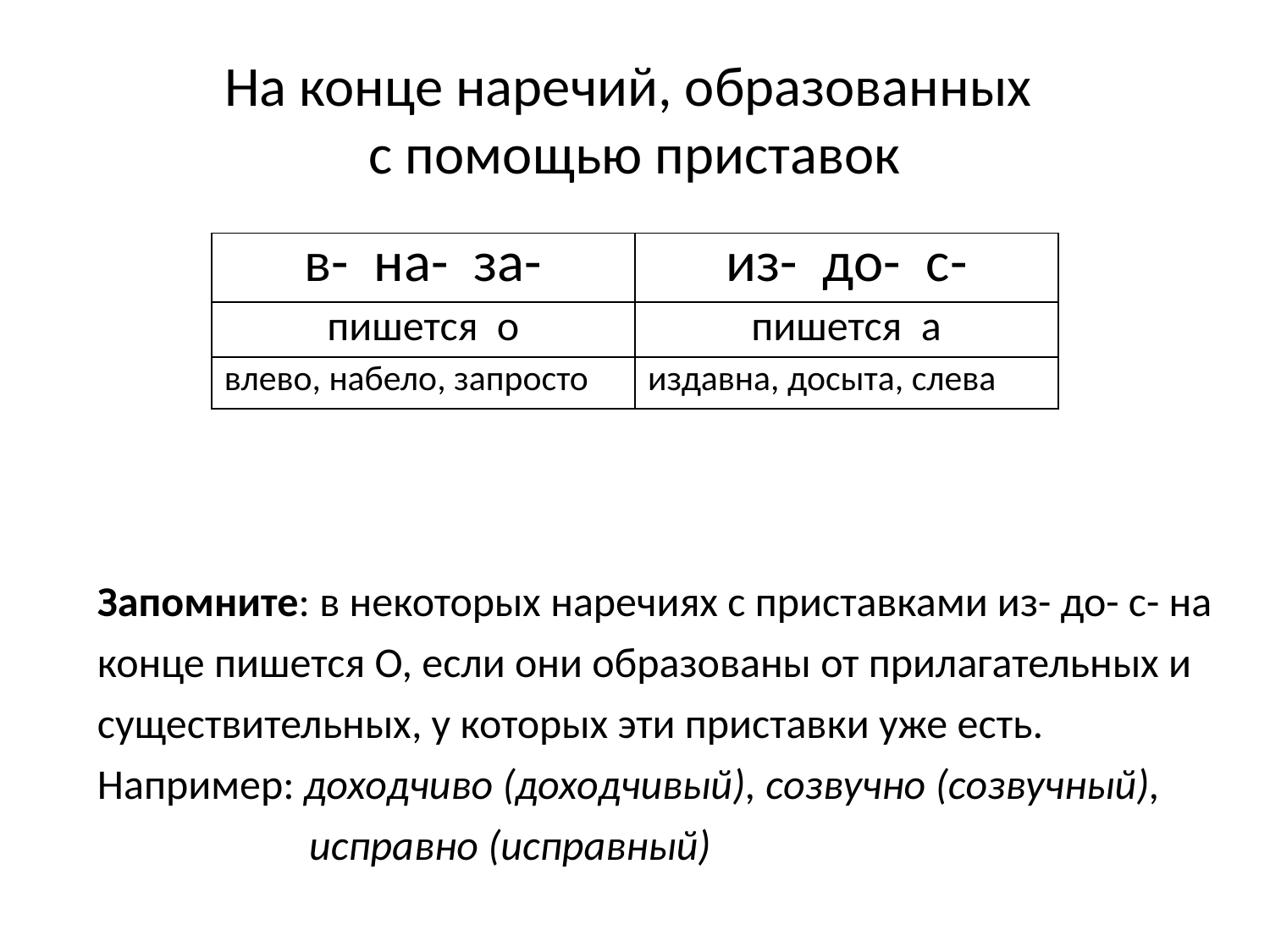

# На конце наречий, образованных с помощью приставок
| в- на- за- | из- до- с- |
| --- | --- |
| пишется о | пишется а |
| влево, набело, запросто | издавна, досыта, слева |
Запомните: в некоторых наречиях с приставками из- до- с- на конце пишется О, если они образованы от прилагательных и существительных, у которых эти приставки уже есть.
Например: доходчиво (доходчивый), созвучно (созвучный), исправно (исправный)